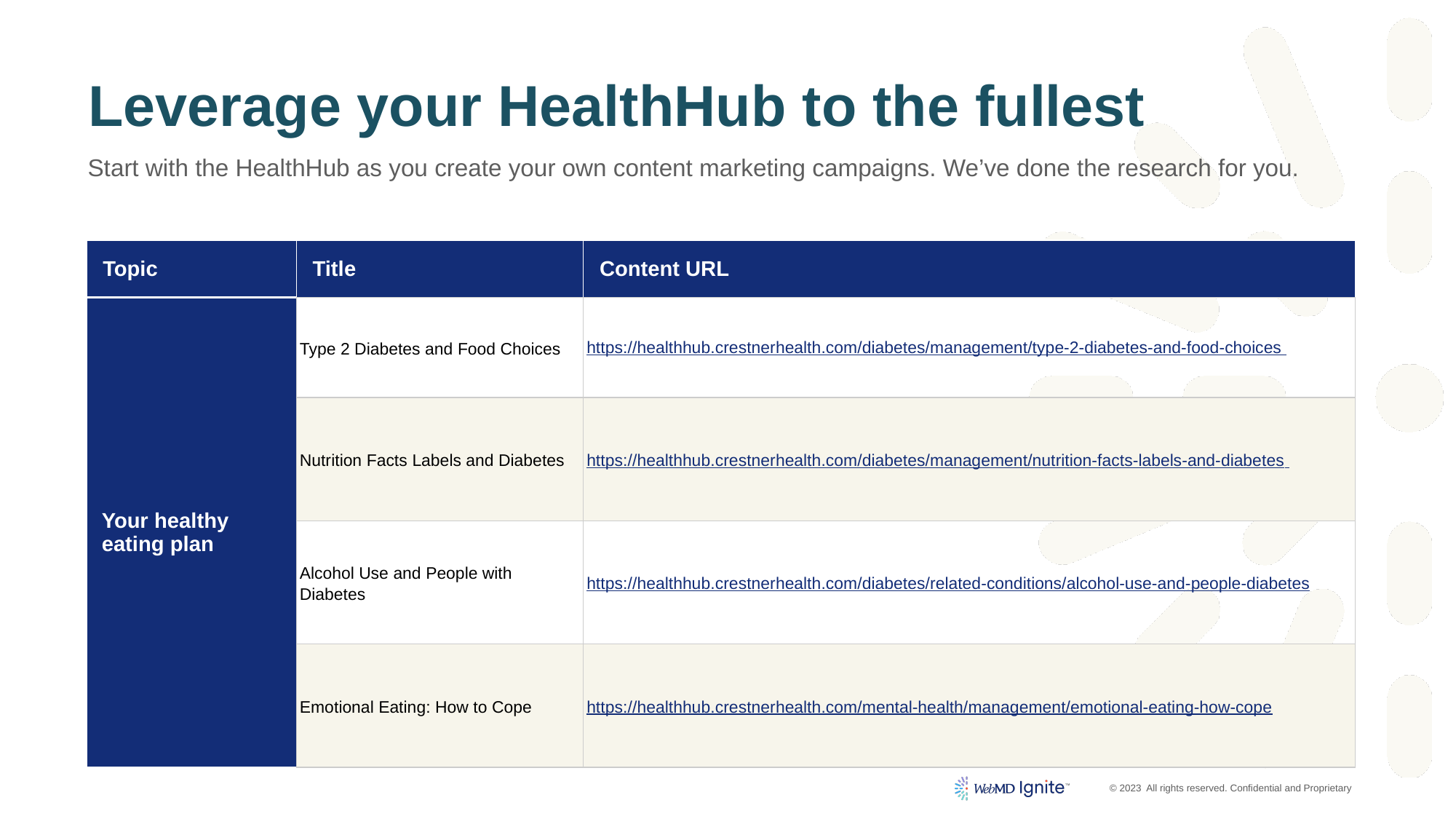

# Leverage your HealthHub to the fullest
Start with the HealthHub as you create your own content marketing campaigns. We’ve done the research for you.
| Topic | Title | Content URL |
| --- | --- | --- |
| Your healthy eating plan | Type 2 Diabetes and Food Choices | https://healthhub.crestnerhealth.com/diabetes/management/type-2-diabetes-and-food-choices |
|  | Nutrition Facts Labels and Diabetes | https://healthhub.crestnerhealth.com/diabetes/management/nutrition-facts-labels-and-diabetes |
|  | Alcohol Use and People with Diabetes | https://healthhub.crestnerhealth.com/diabetes/related-conditions/alcohol-use-and-people-diabetes |
|  | Emotional Eating: How to Cope | https://healthhub.crestnerhealth.com/mental-health/management/emotional-eating-how-cope |